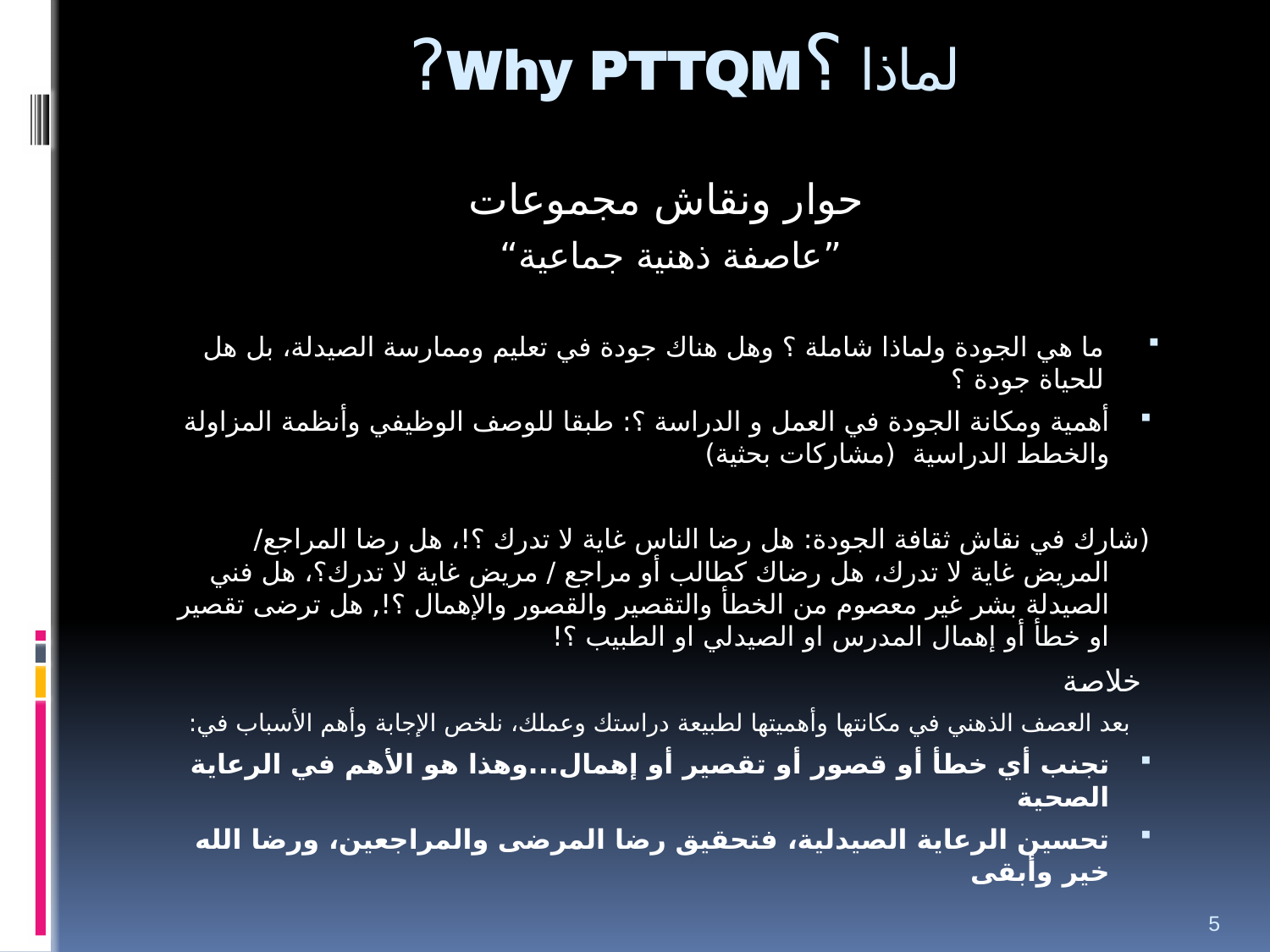

# لماذا ؟Why PTTQM?
حوار ونقاش مجموعات
”عاصفة ذهنية جماعية“

ما هي الجودة ولماذا شاملة ؟ وهل هناك جودة في تعليم وممارسة الصيدلة، بل هل للحياة جودة ؟
أهمية ومكانة الجودة في العمل و الدراسة ؟: طبقا للوصف الوظيفي وأنظمة المزاولة والخطط الدراسية  (مشاركات بحثية)

(شارك في نقاش ثقافة الجودة: هل رضا الناس غاية لا تدرك ؟!، هل رضا المراجع/ المريض غاية لا تدرك، هل رضاك كطالب أو مراجع / مريض غاية لا تدرك؟، هل فني الصيدلة بشر غير معصوم من الخطأ والتقصير والقصور والإهمال ؟!, هل ترضى تقصير او خطأ أو إهمال المدرس او الصيدلي او الطبيب ؟!
 خلاصة
بعد العصف الذهني في مكانتها وأهميتها لطبيعة دراستك وعملك، نلخص الإجابة وأهم الأسباب في:
تجنب أي خطأ أو قصور أو تقصير أو إهمال...وهذا هو الأهم في الرعاية الصحية
تحسين الرعاية الصيدلية، فتحقيق رضا المرضى والمراجعين، ورضا الله خير وأبقى

5